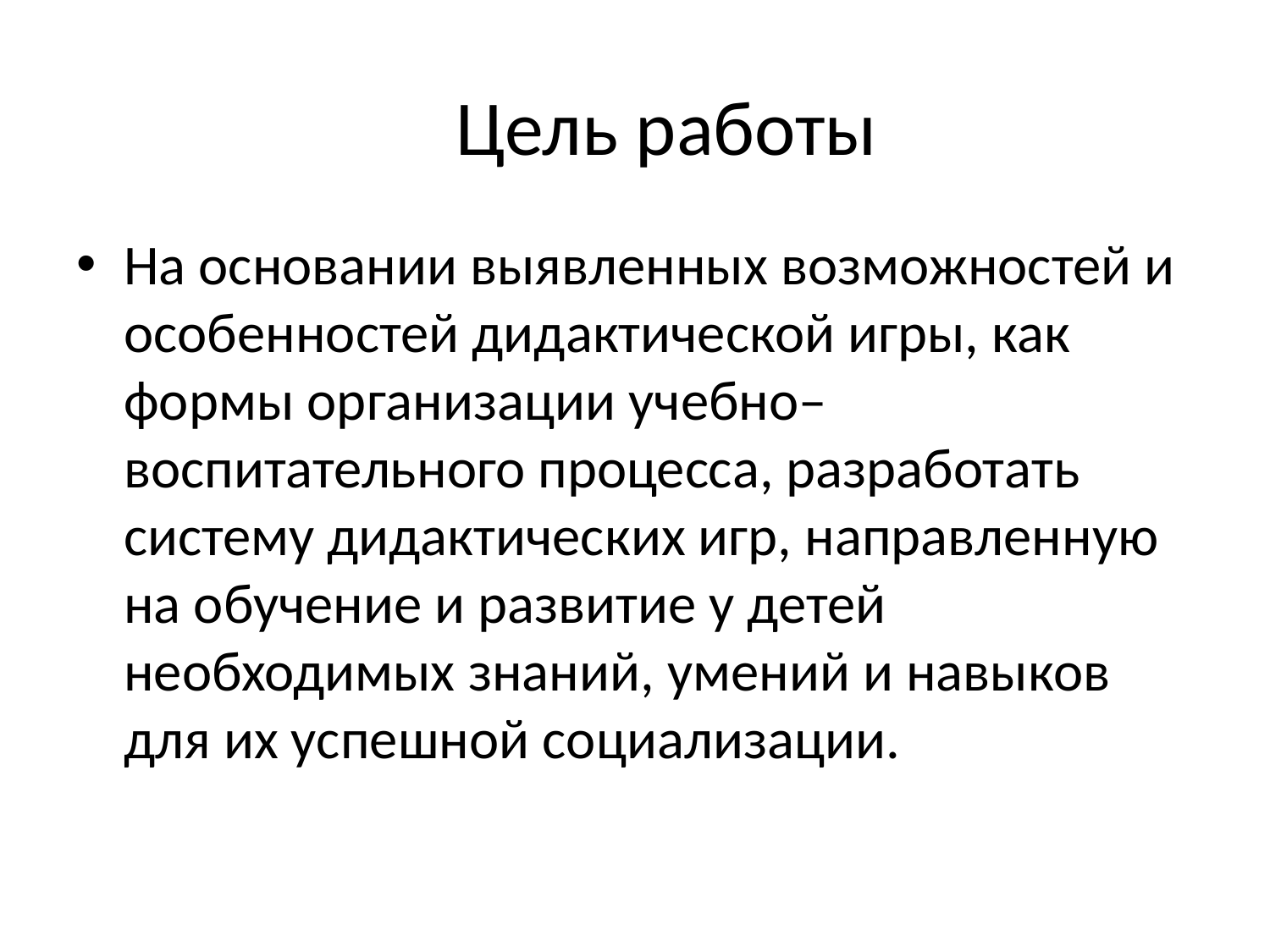

# Цель работы
На основании выявленных возможностей и особенностей дидактической игры, как формы организации учебно–воспитательного процесса, разработать систему дидактических игр, направленную на обучение и развитие у детей необходимых знаний, умений и навыков для их успешной социализации.